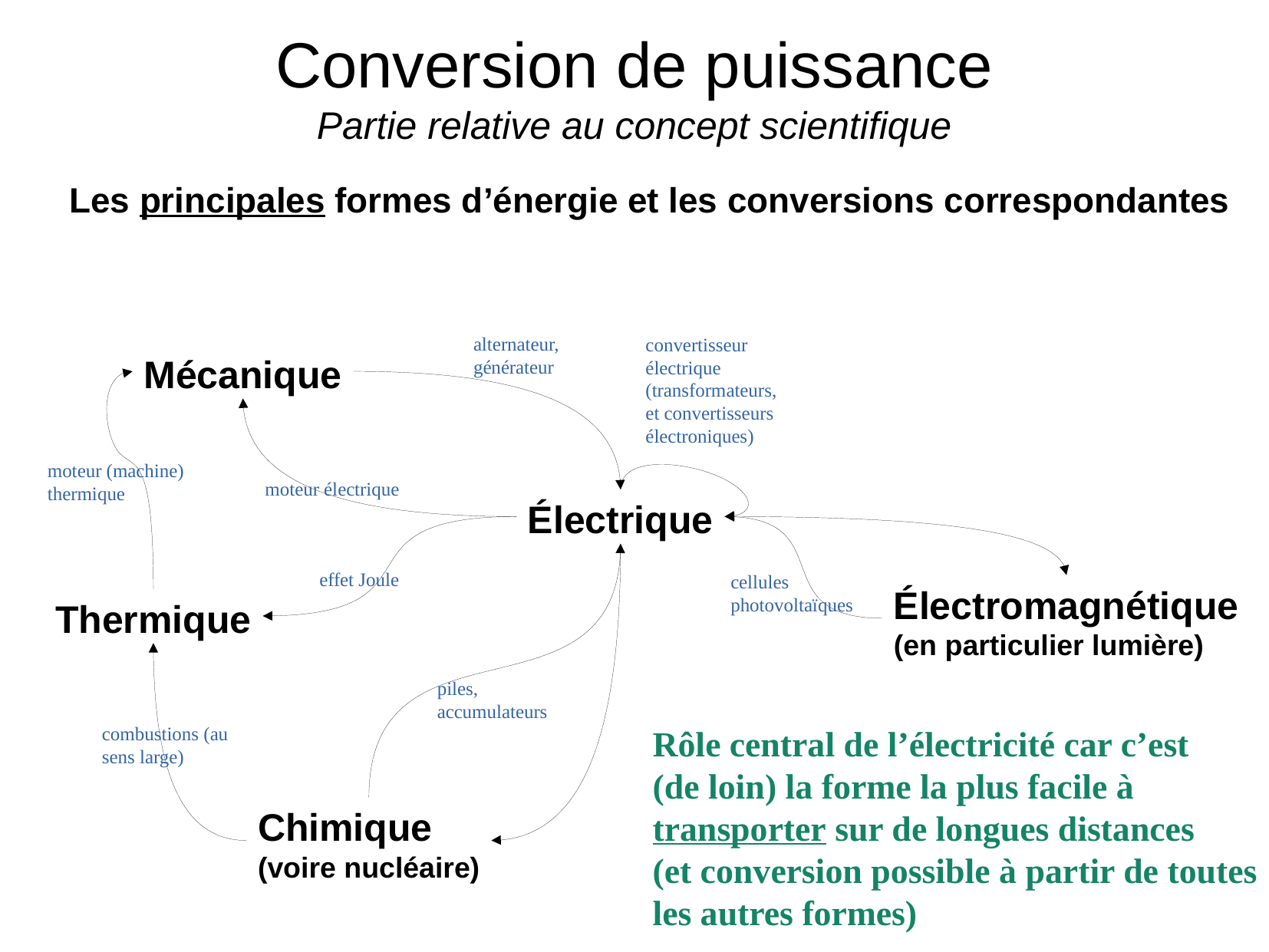

# Conversion de puissance Partie relative au concept scientifique
Les principales formes d’énergie et les conversions correspondantes
alternateur,
générateur
convertisseur  électrique (transformateurs, et convertisseurs électroniques)
Mécanique
moteur (machine) thermique
moteur électrique
Électrique
effet Joule
cellules photovoltaïques
Électromagnétique
(en particulier lumière)
Thermique
piles, accumulateurs
combustions (au sens large)
Rôle central de l’électricité car c’est
(de loin) la forme la plus facile à
transporter sur de longues distances
(et conversion possible à partir de toutes
les autres formes)
Chimique
(voire nucléaire)